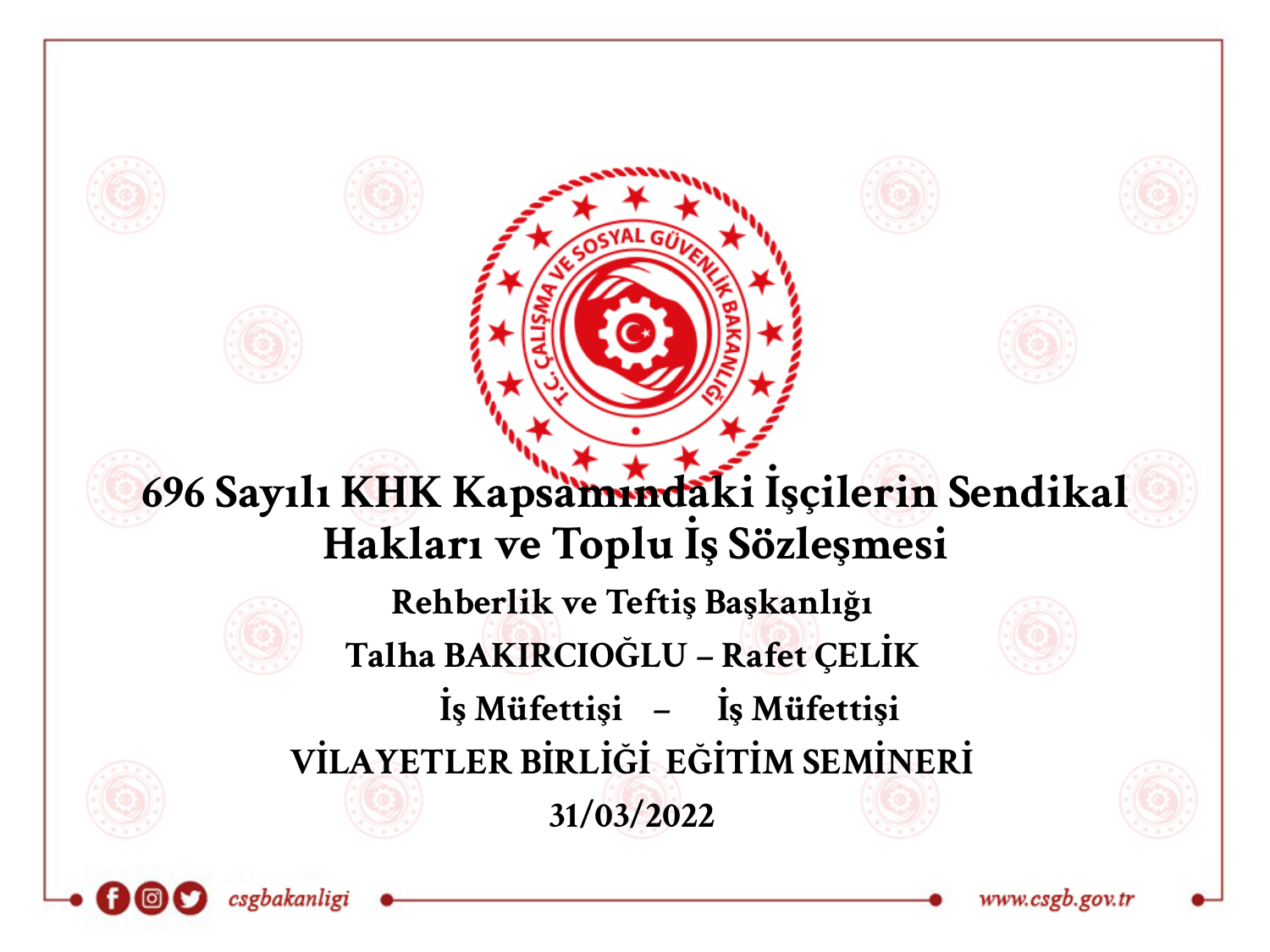

696 Sayılı KHK Kapsamındaki İşçilerin Sendikal Hakları ve Toplu İş Sözleşmesi
Rehberlik ve Teftiş Başkanlığı
Talha BAKIRCIOĞLU – Rafet ÇELİK
          İş Müfettişi    –      İş Müfettişi
VİLAYETLER BİRLİĞİ  EĞİTİM SEMİNERİ
31/03/2022